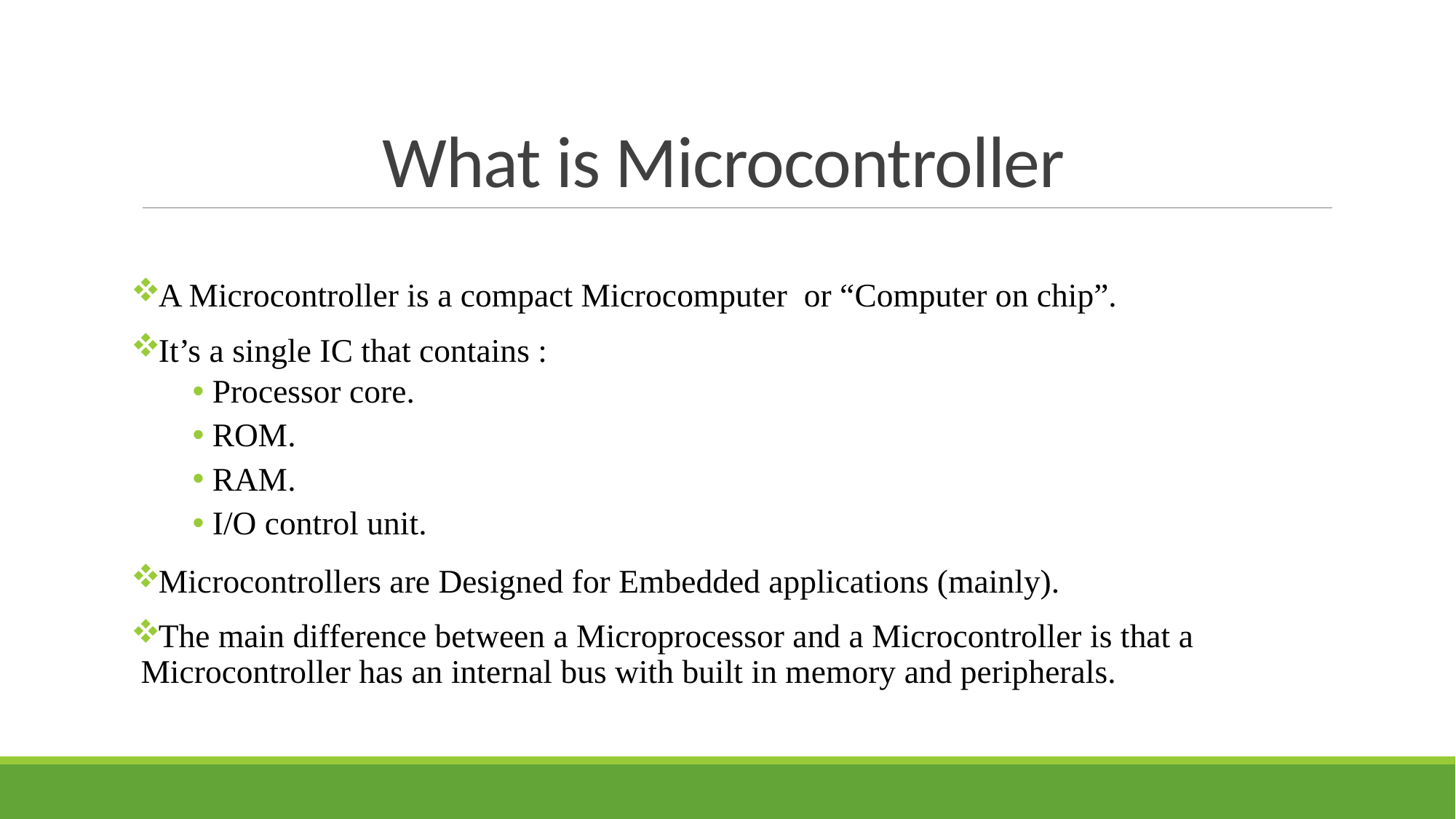

# What is Microcontroller

A Microcontroller is a compact Microcomputer  or “Computer on chip”.
It’s a single IC that contains :
	Processor core.
	ROM.
	RAM.
	I/O control unit.
Microcontrollers are Designed for Embedded applications (mainly).
The main difference between a Microprocessor and a Microcontroller is that a Microcontroller has an internal bus with built in memory and peripherals.